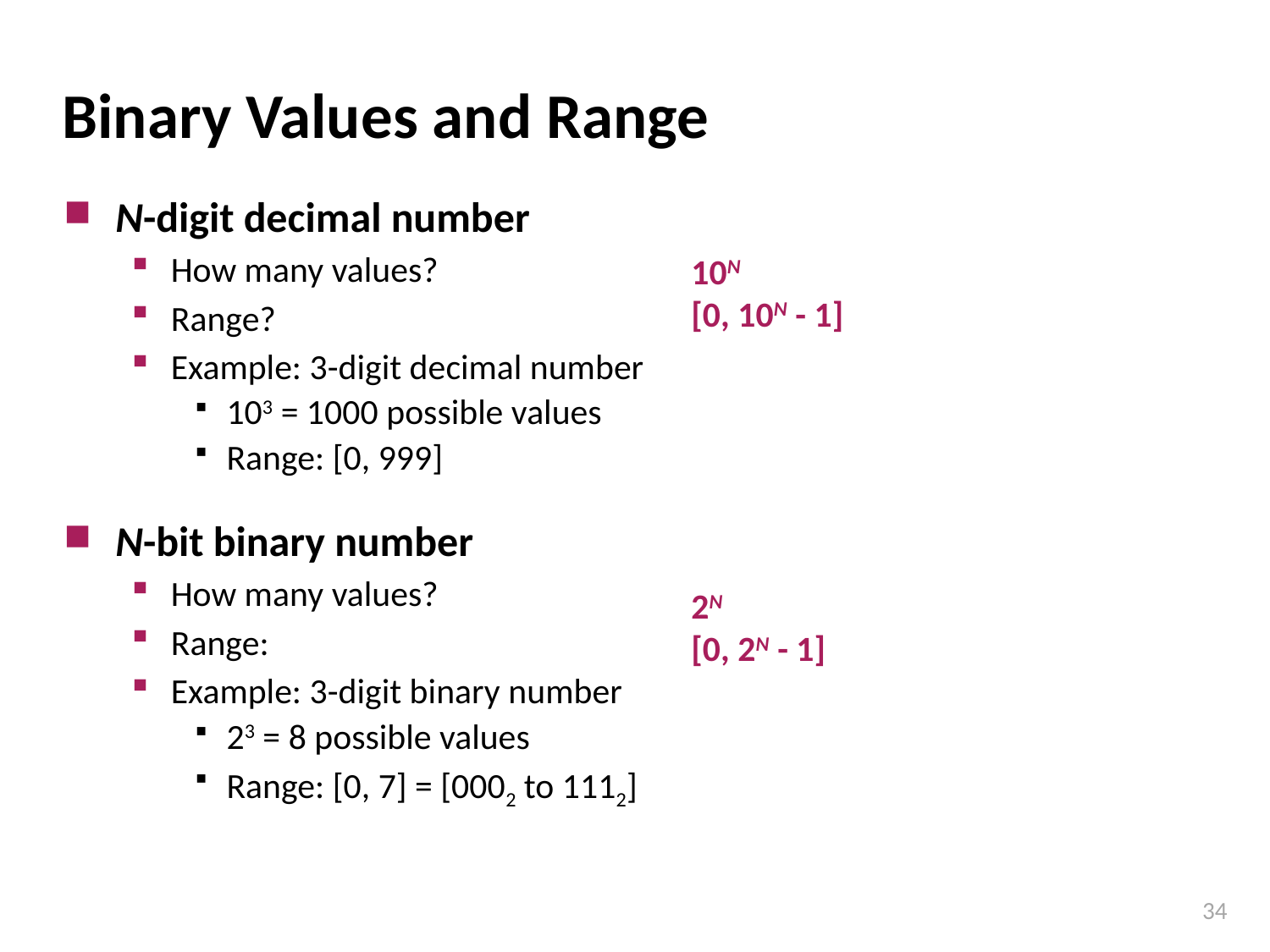

# Binary Values and Range
N-digit decimal number
How many values?
Range?
Example: 3-digit decimal number
103 = 1000 possible values
Range: [0, 999]
N-bit binary number
How many values?
Range:
Example: 3-digit binary number
23 = 8 possible values
Range: [0, 7] = [0002 to 1112]
10N
[0, 10N - 1]
2N
[0, 2N - 1]